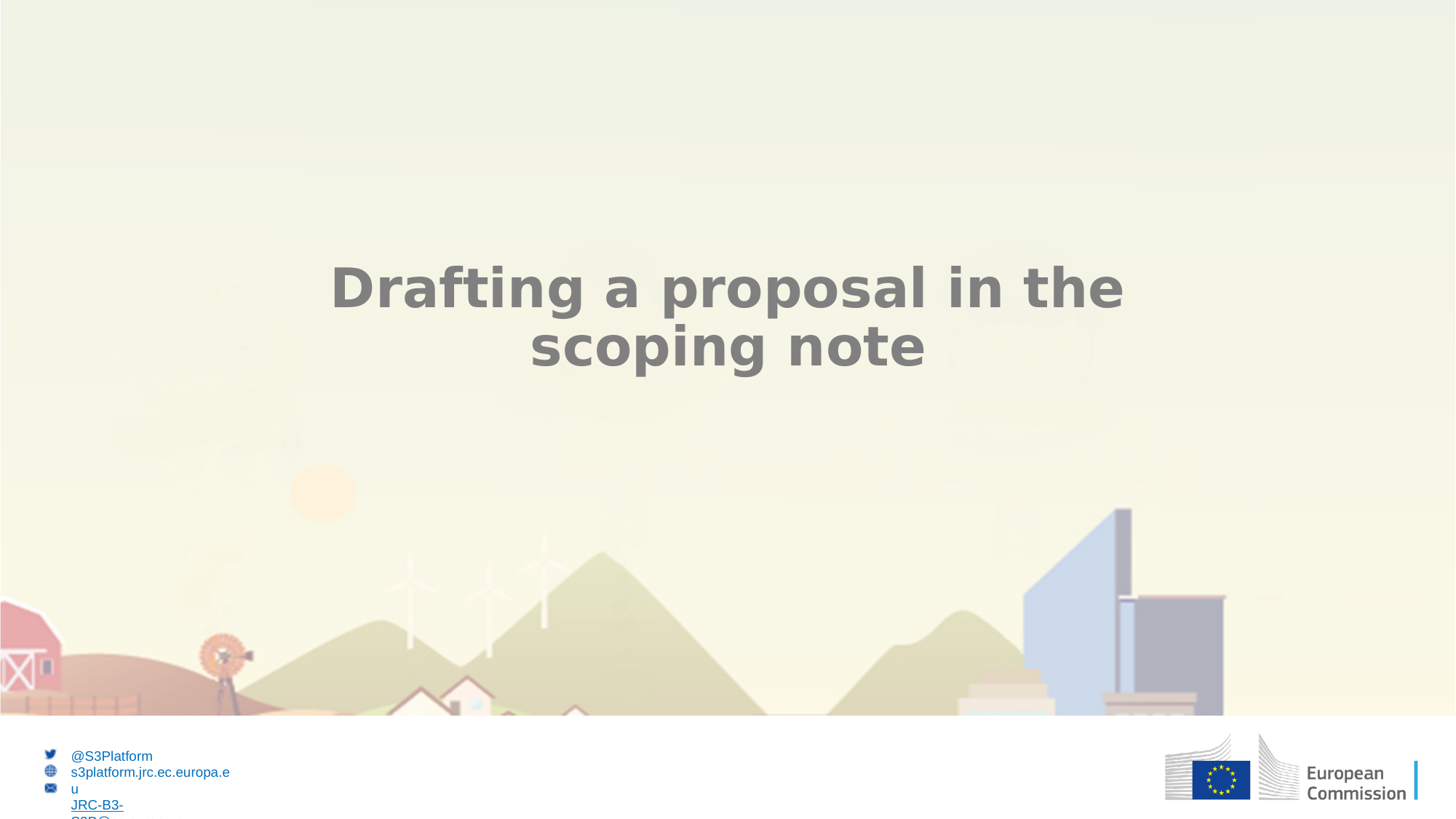

# Drafting a proposal in the scoping note